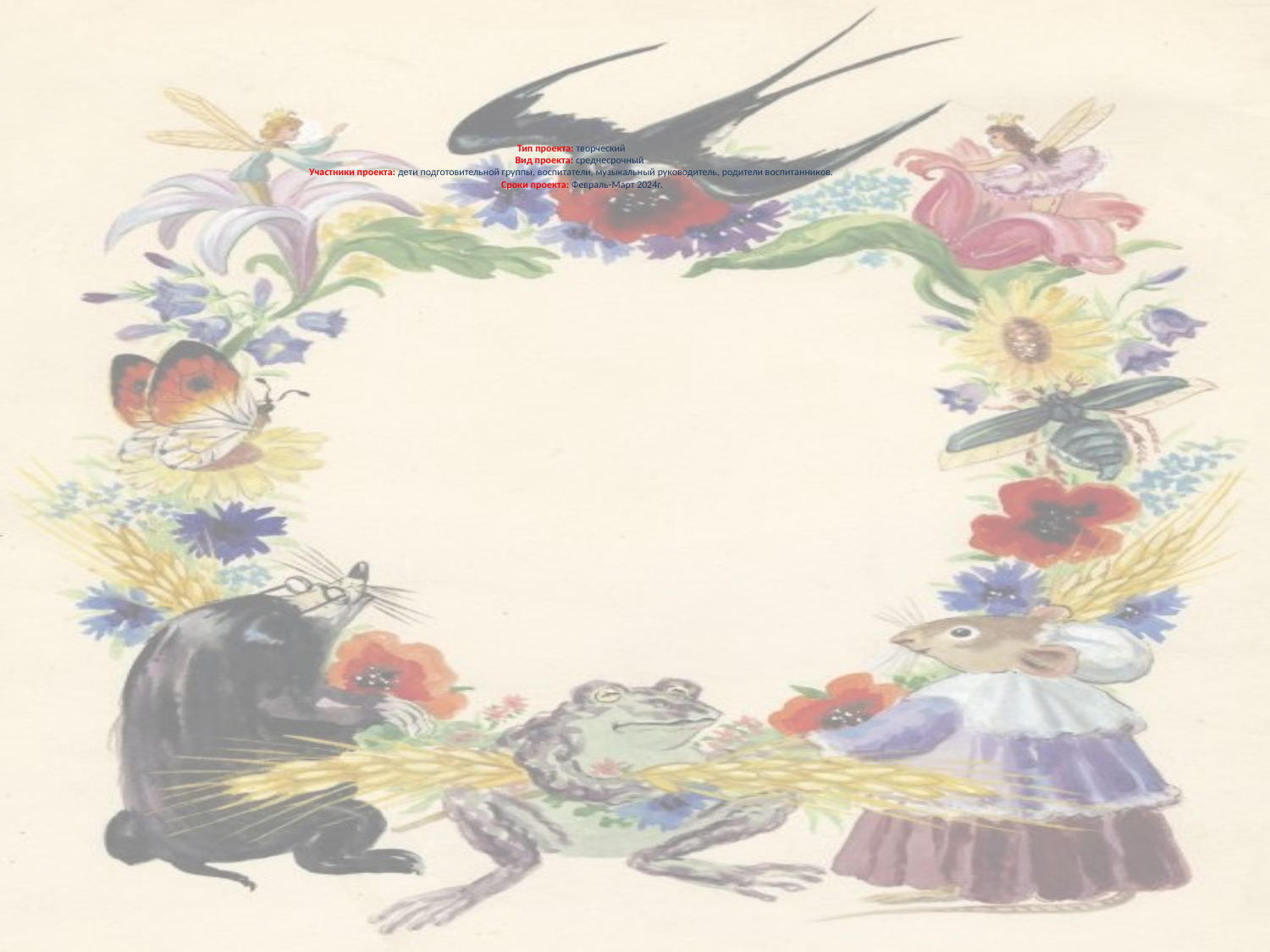

Тип проекта: творческий
       Вид проекта: среднесрочный
Участники проекта: дети подготовительной группы, воспитатели, музыкальный руководитель, родители воспитанников.
	  Сроки проекта: Февраль-Март 2024г.